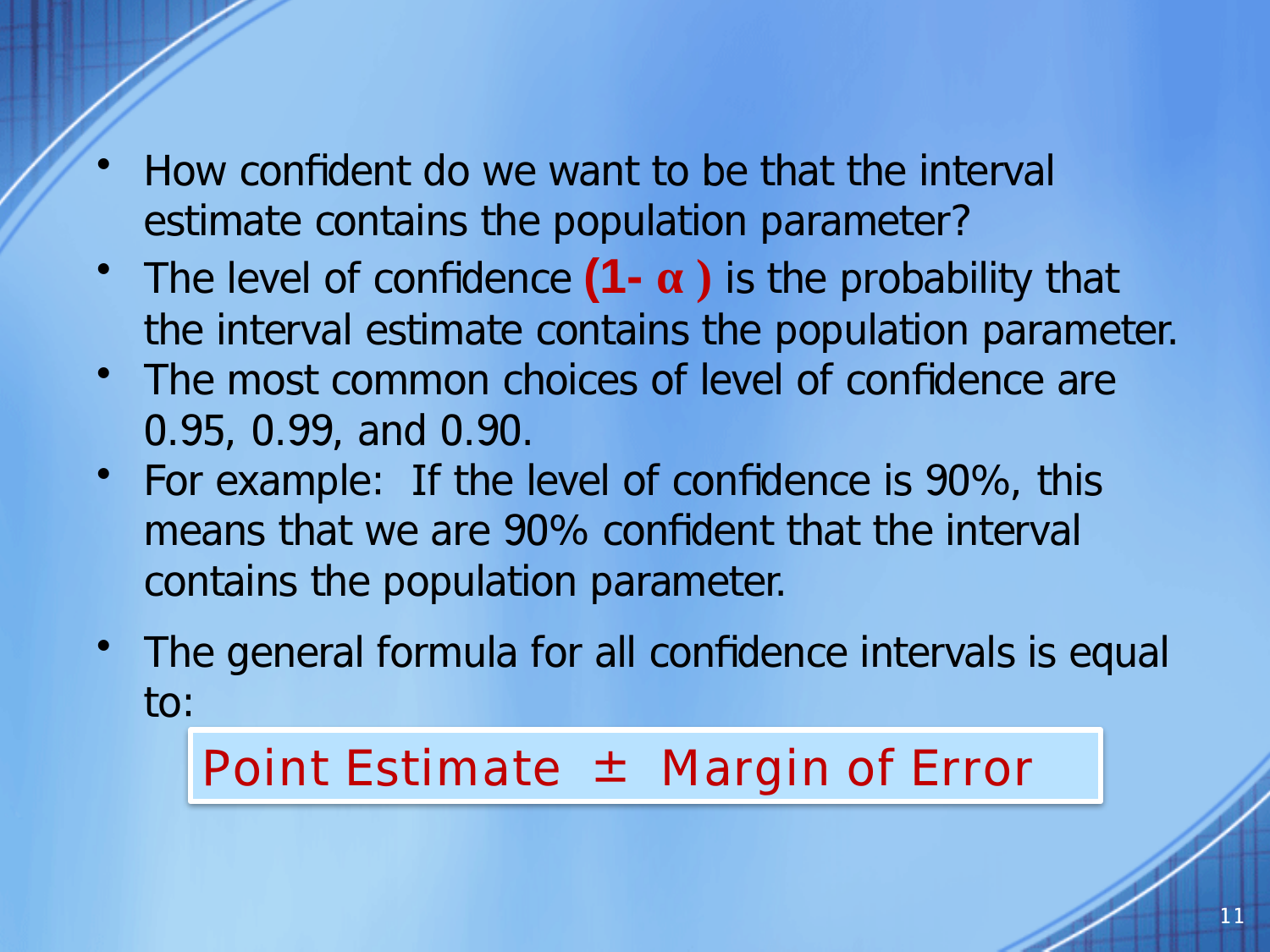

How confident do we want to be that the interval estimate contains the population parameter?
The level of confidence (1- α ) is the probability that the interval estimate contains the population parameter.
The most common choices of level of confidence are 0.95, 0.99, and 0.90.
For example:  If the level of confidence is 90%, this means that we are 90% confident that the interval contains the population parameter.
The general formula for all confidence intervals is equal to:
Point Estimate  ±  Margin of Error
11